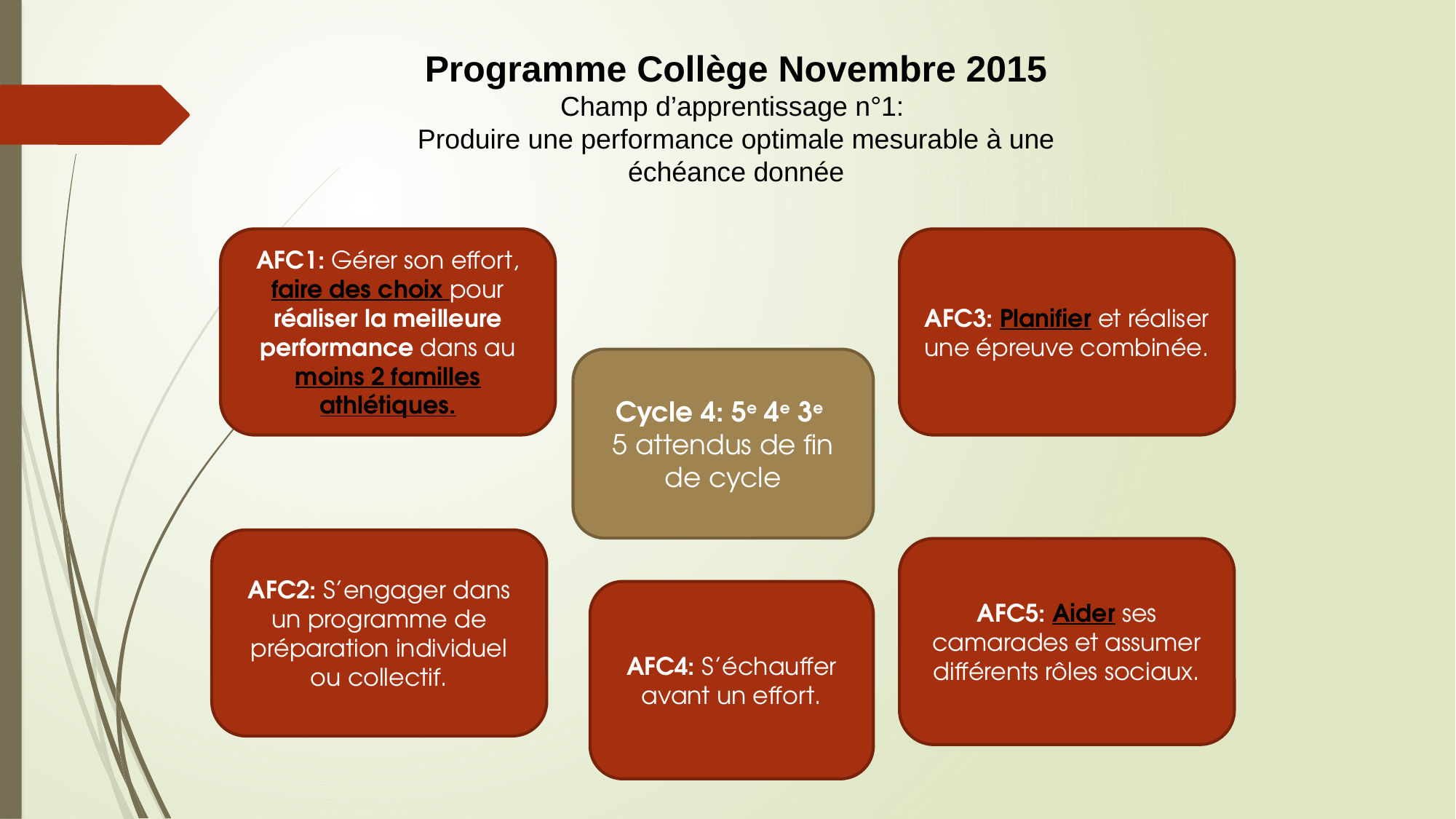

Programme Collège Novembre 2015
Champ d’apprentissage n°1:
Produire une performance optimale mesurable à une échéance donnée
AFC1: Gérer son effort, faire des choix pour réaliser la meilleure performance dans au moins 2 familles athlétiques.
AFC3: Planifier et réaliser une épreuve combinée.
Cycle 4: 5e 4e 3e
5 attendus de fin de cycle
AFC2: S’engager dans un programme de préparation individuel ou collectif.
AFC5: Aider ses camarades et assumer différents rôles sociaux.
AFC4: S’échauffer avant un effort.